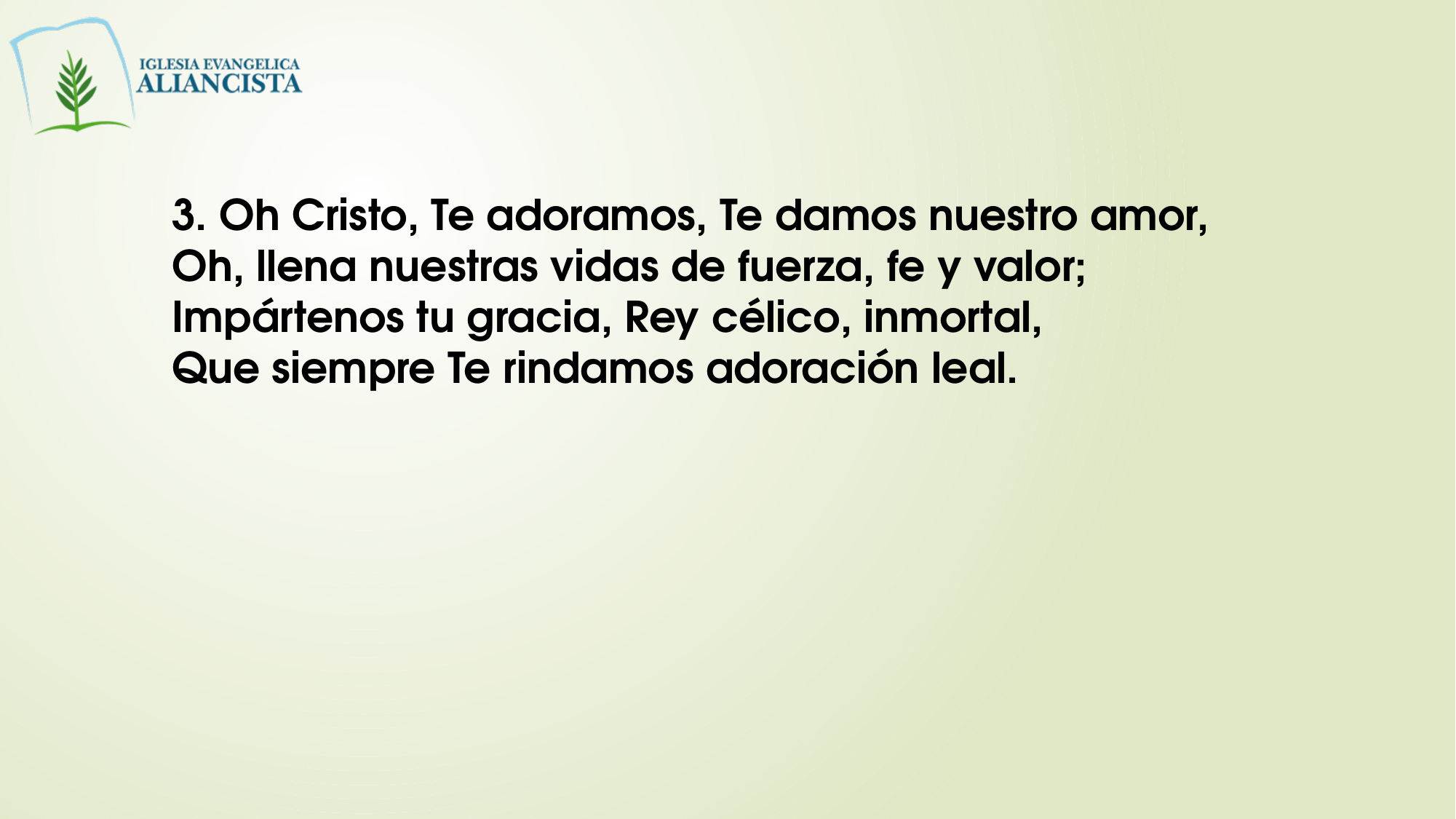

3. Oh Cristo, Te adoramos, Te damos nuestro amor,
Oh, llena nuestras vidas de fuerza, fe y valor;
Impártenos tu gracia, Rey célico, inmortal,
Que siempre Te rindamos adoración leal.